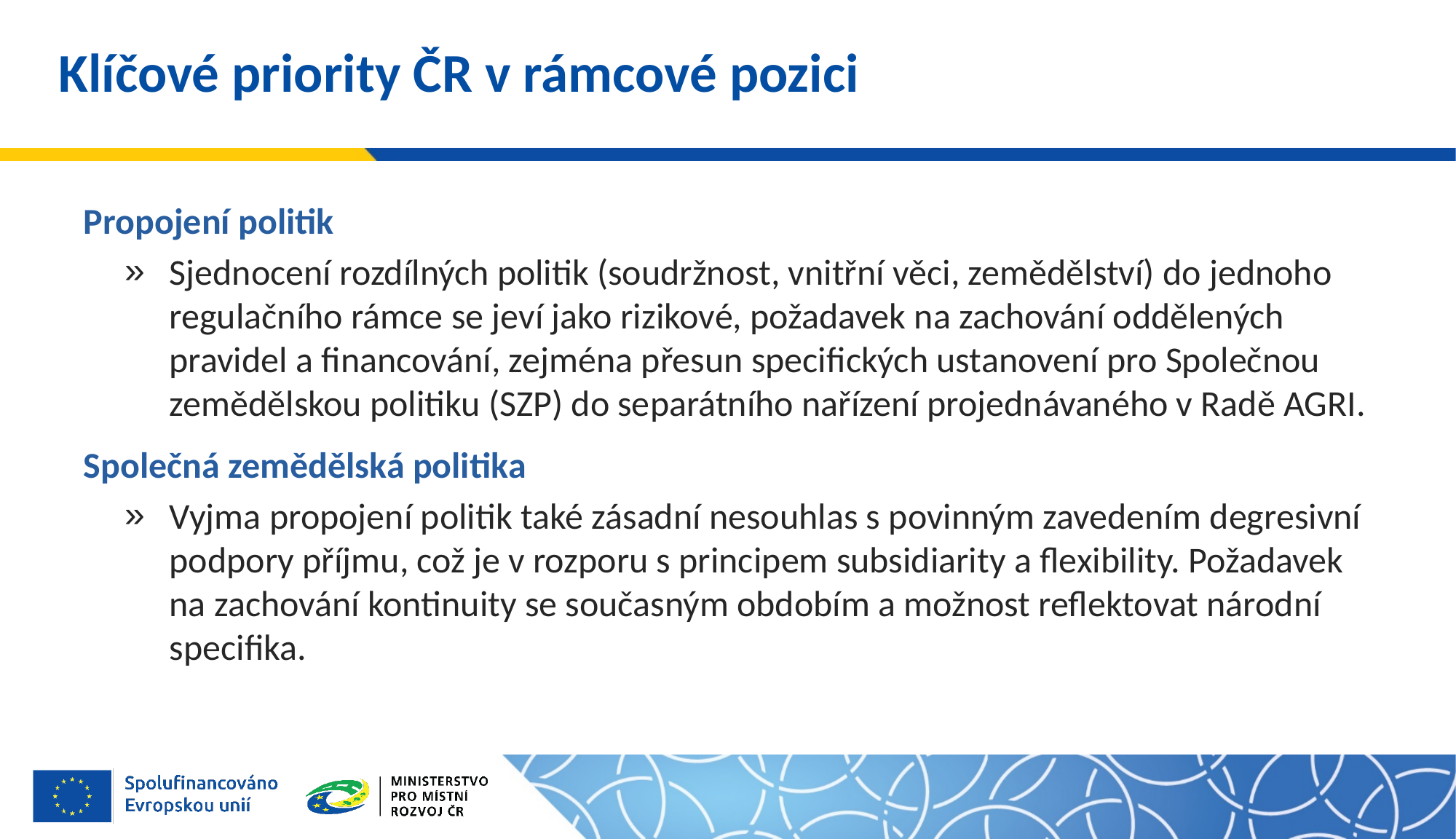

# Klíčové priority ČR v rámcové pozici
Propojení politik
Sjednocení rozdílných politik (soudržnost, vnitřní věci, zemědělství) do jednoho regulačního rámce se jeví jako rizikové, požadavek na zachování oddělených pravidel a financování, zejména přesun specifických ustanovení pro Společnou zemědělskou politiku (SZP) do separátního nařízení projednávaného v Radě AGRI.
Společná zemědělská politika
Vyjma propojení politik také zásadní nesouhlas s povinným zavedením degresivní podpory příjmu, což je v rozporu s principem subsidiarity a flexibility. Požadavek na zachování kontinuity se současným obdobím a možnost reflektovat národní specifika.